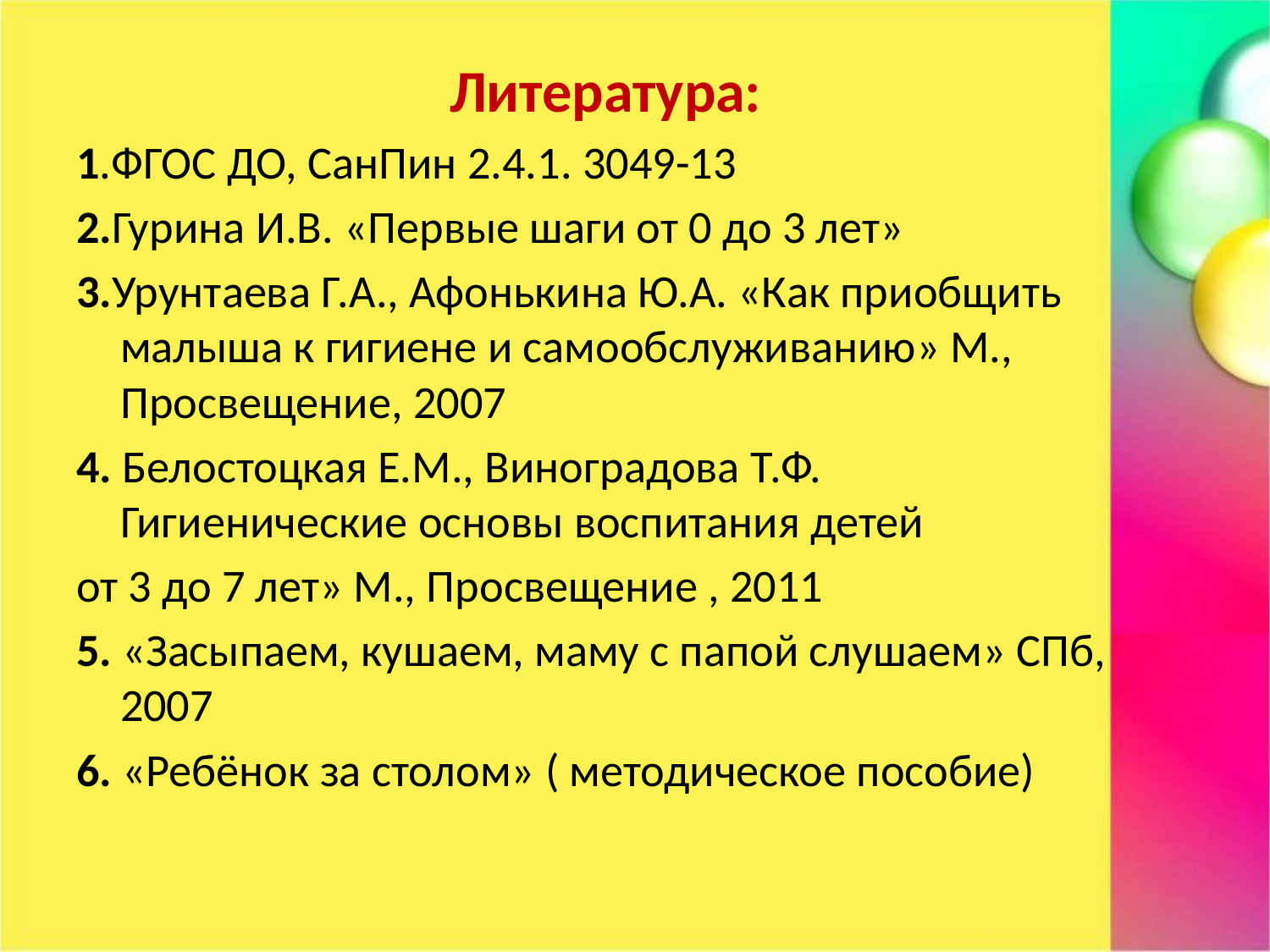

#
                            Литература:
1.ФГОС ДО, СанПин 2.4.1. 3049-13
2.Гурина И.В. «Первые шаги от 0 до 3 лет»
3.Урунтаева Г.А., Афонькина Ю.А. «Как приобщить малыша к гигиене и самообслуживанию» М., Просвещение, 2007
4. Белостоцкая Е.М., Виноградова Т.Ф. Гигиенические основы воспитания детей
от 3 до 7 лет» М., Просвещение , 2011
5. «Засыпаем, кушаем, маму с папой слушаем» СПб, 2007
6. «Ребёнок за столом» ( методическое пособие)